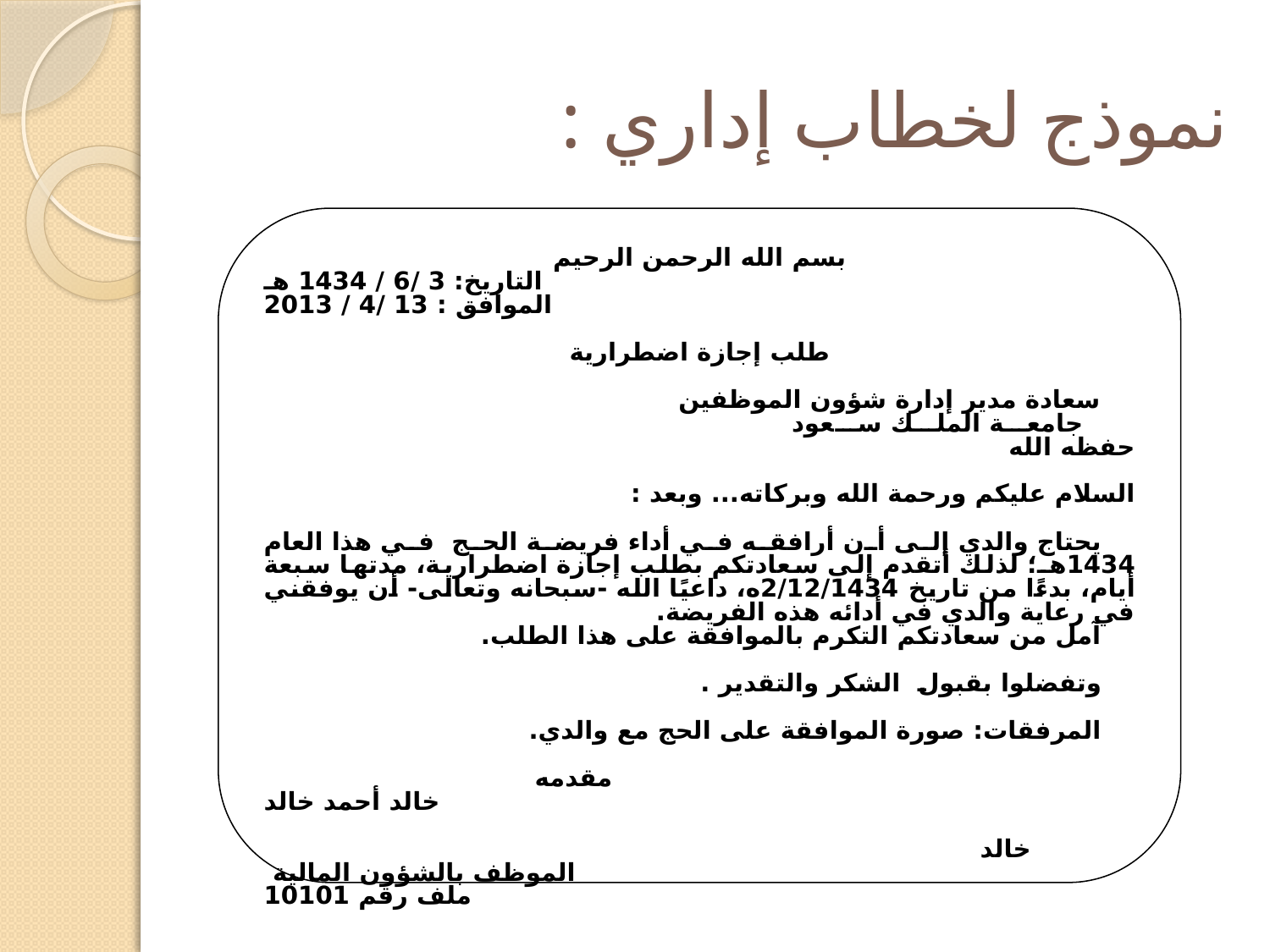

# نموذج لخطاب إداري :
بسم الله الرحمن الرحيم
التاريخ: 3 /6 / 1434 هـ
الموافق : 13 /4 / 2013

طلب إجازة اضطرارية

    سعادة مدير إدارة شؤون الموظفين
      جامعة الملك سعود                                                              حفظه الله

السلام عليكم ورحمة الله وبركاته... وبعد :

يحتاج والدي إلى أن أرافقه في أداء فريضة الحج  في هذا العام 1434هـ؛ لذلك أتقدم إلى سعادتكم بطلب إجازة اضطرارية، مدتها سبعة أيام، بدءًا من تاريخ 2/12/1434ه، داعيًا الله -سبحانه وتعالى- أن يوفقني في رعاية والدي في أدائه هذه الفريضة.
آمل من سعادتكم التكرم بالموافقة على هذا الطلب.

وتفضلوا بقبول  الشكر والتقدير .

المرفقات: صورة الموافقة على الحج مع والدي.
                                                                                                                              مقدمه
خالد أحمد خالد
                                                                                                             خالد
الموظف بالشؤون المالية
ملف رقم 10101